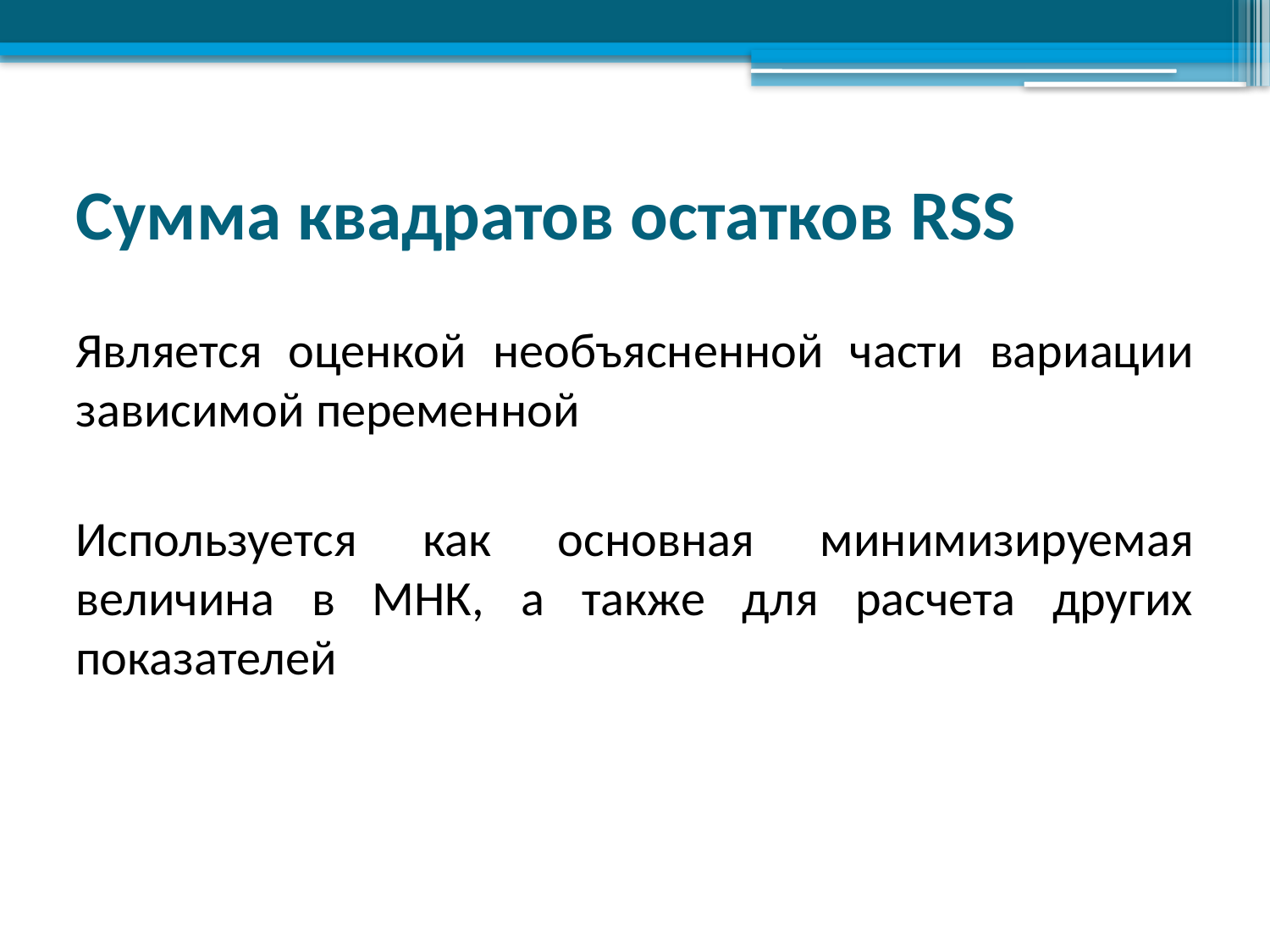

# Сумма квадратов остатков RSS
Является оценкой необъясненной части вариации зависимой переменной

Используется как основная минимизируемая величина в МНК, а также для расчета других показателей